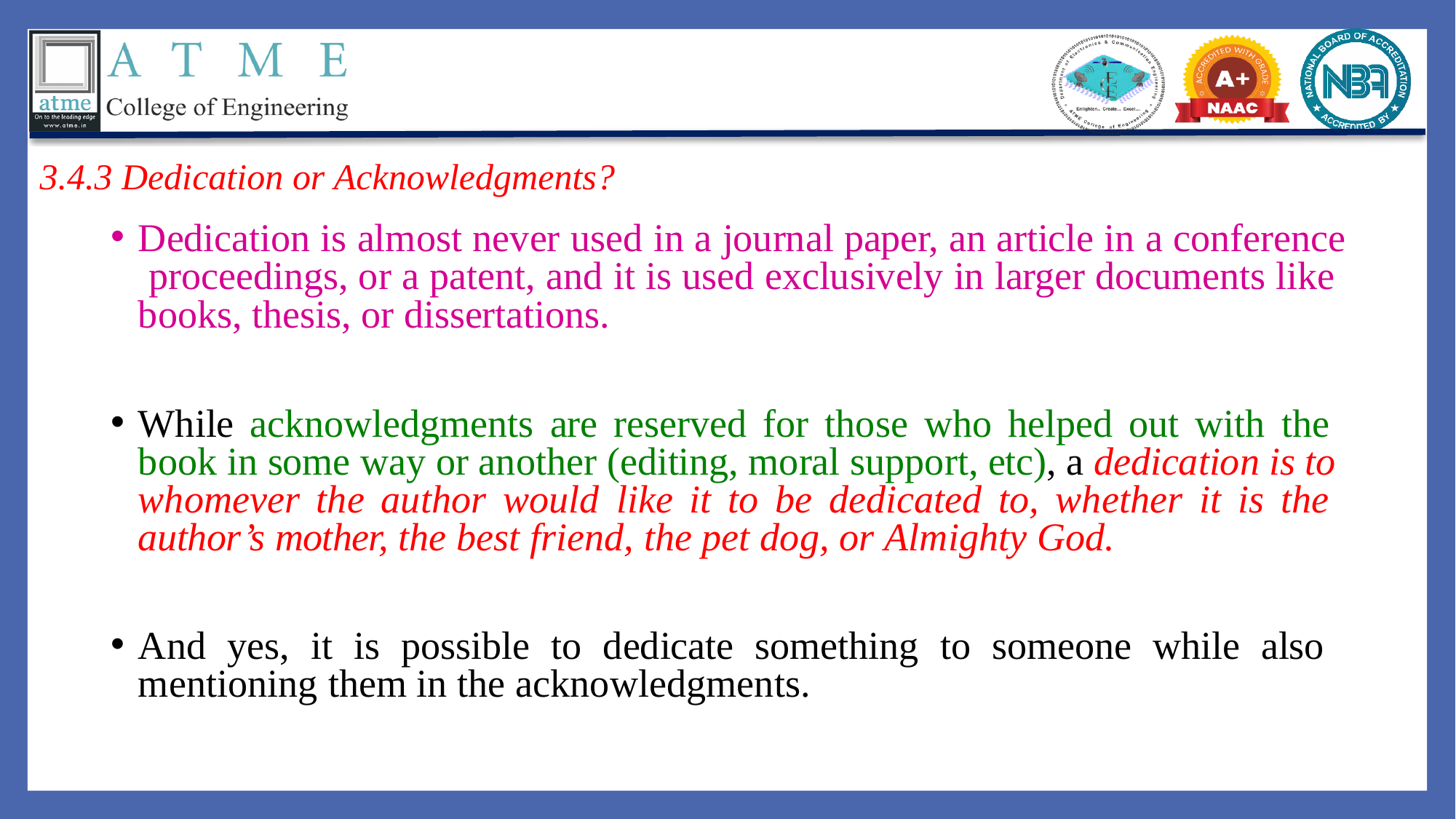

3.4.3 Dedication or Acknowledgments?
Dedication is almost never used in a journal paper, an article in a conference  proceedings, or a patent, and it is used exclusively in larger documents like  books, thesis, or dissertations.

While acknowledgments are reserved for those who helped out with the  book in some way or another (editing, moral support, etc), a dedication is to  whomever the author would like it to be dedicated to, whether it is the  author’s mother, the best friend, the pet dog, or Almighty God.

And yes, it is possible to dedicate something to someone while also  mentioning them in the acknowledgments.